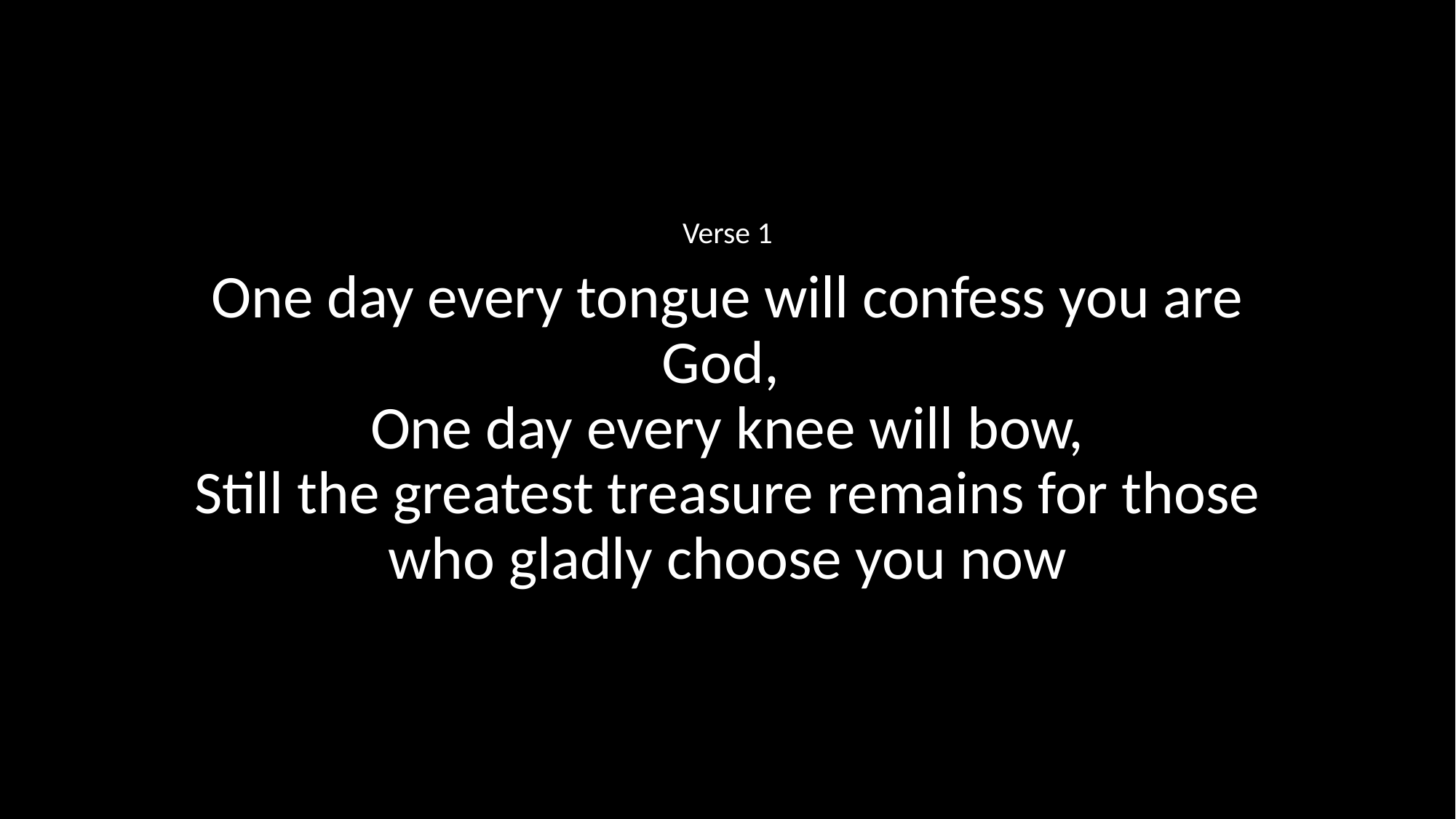

Verse 1
One day every tongue will confess you are God,
One day every knee will bow,
Still the greatest treasure remains for those who gladly choose you now